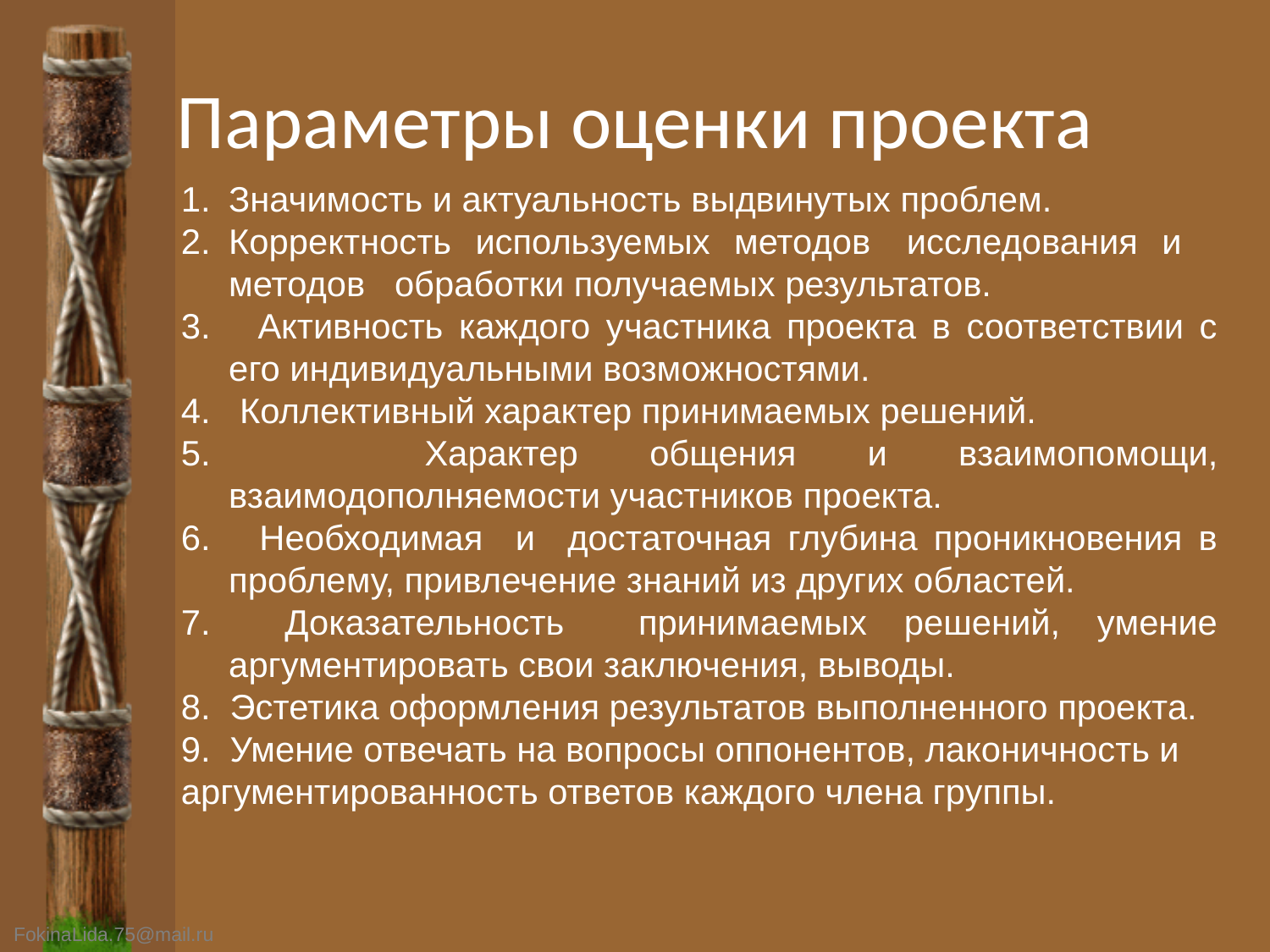

# Параметры оценки проекта
Значимость и актуальность выдвинутых проблем.
Корректность  используемых  методов   исследования  и    методов   обработки получаемых результатов.
3.   Активность каждого участника проекта в соответствии с его индивидуальными возможностями.
4.   Коллективный характер принимаемых решений.
5.   Характер общения и взаимопомощи, взаимодополняемости участников проекта.
6.   Необходимая  и  достаточная глубина проникновения в проблему, привлечение знаний из других областей.
7.  Доказательность  принимаемых решений, умение аргументировать свои заключения, выводы.
8.  Эстетика оформления результатов выполненного проекта.
9.  Умение отвечать на вопросы оппонентов, лаконичность и
аргументированность ответов каждого члена группы.